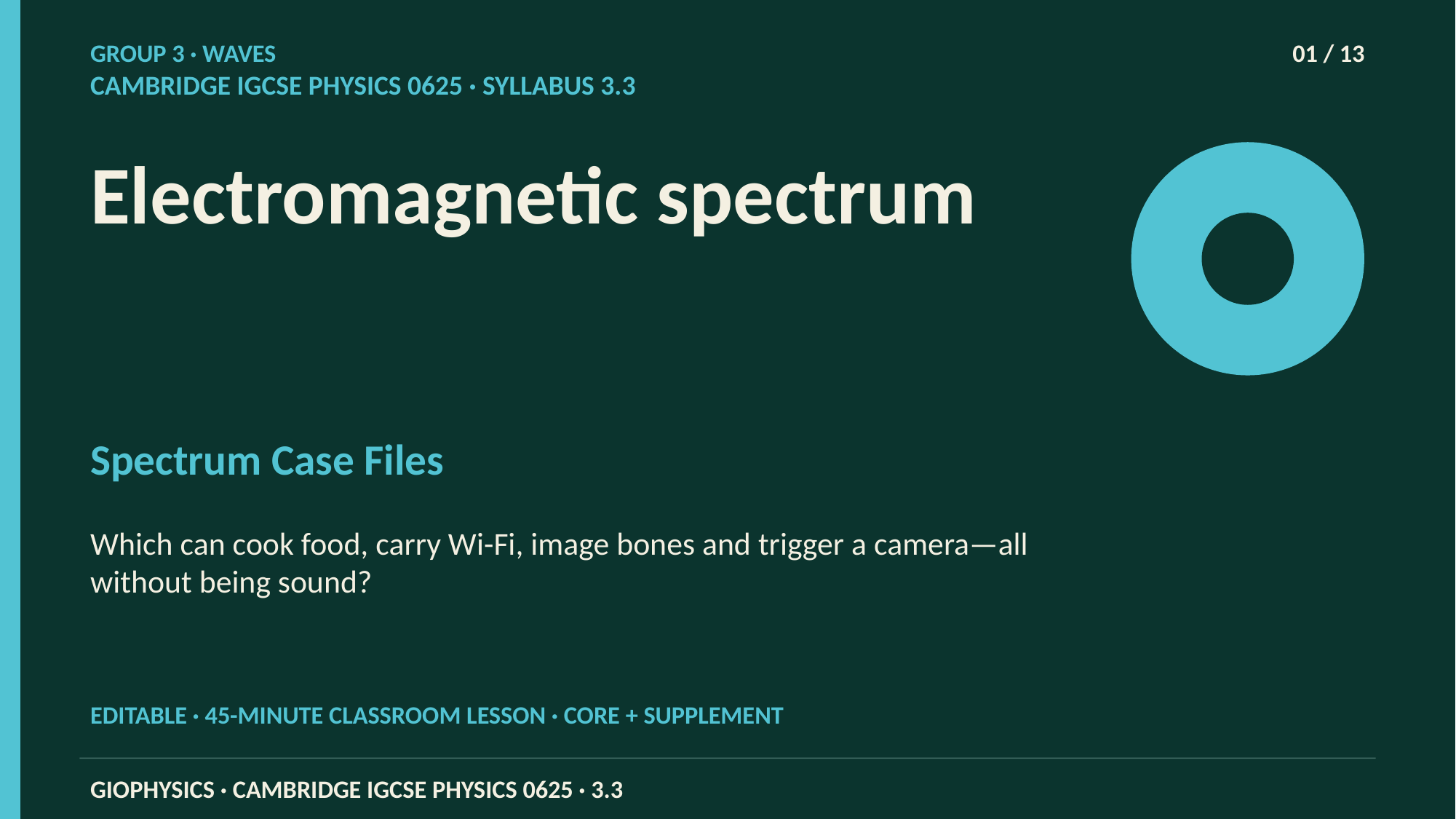

GROUP 3 · WAVES
01 / 13
CAMBRIDGE IGCSE PHYSICS 0625 · SYLLABUS 3.3
Electromagnetic spectrum

Spectrum Case Files
Which can cook food, carry Wi-Fi, image bones and trigger a camera—all without being sound?
EDITABLE · 45-MINUTE CLASSROOM LESSON · CORE + SUPPLEMENT

GIOPHYSICS · CAMBRIDGE IGCSE PHYSICS 0625 · 3.3